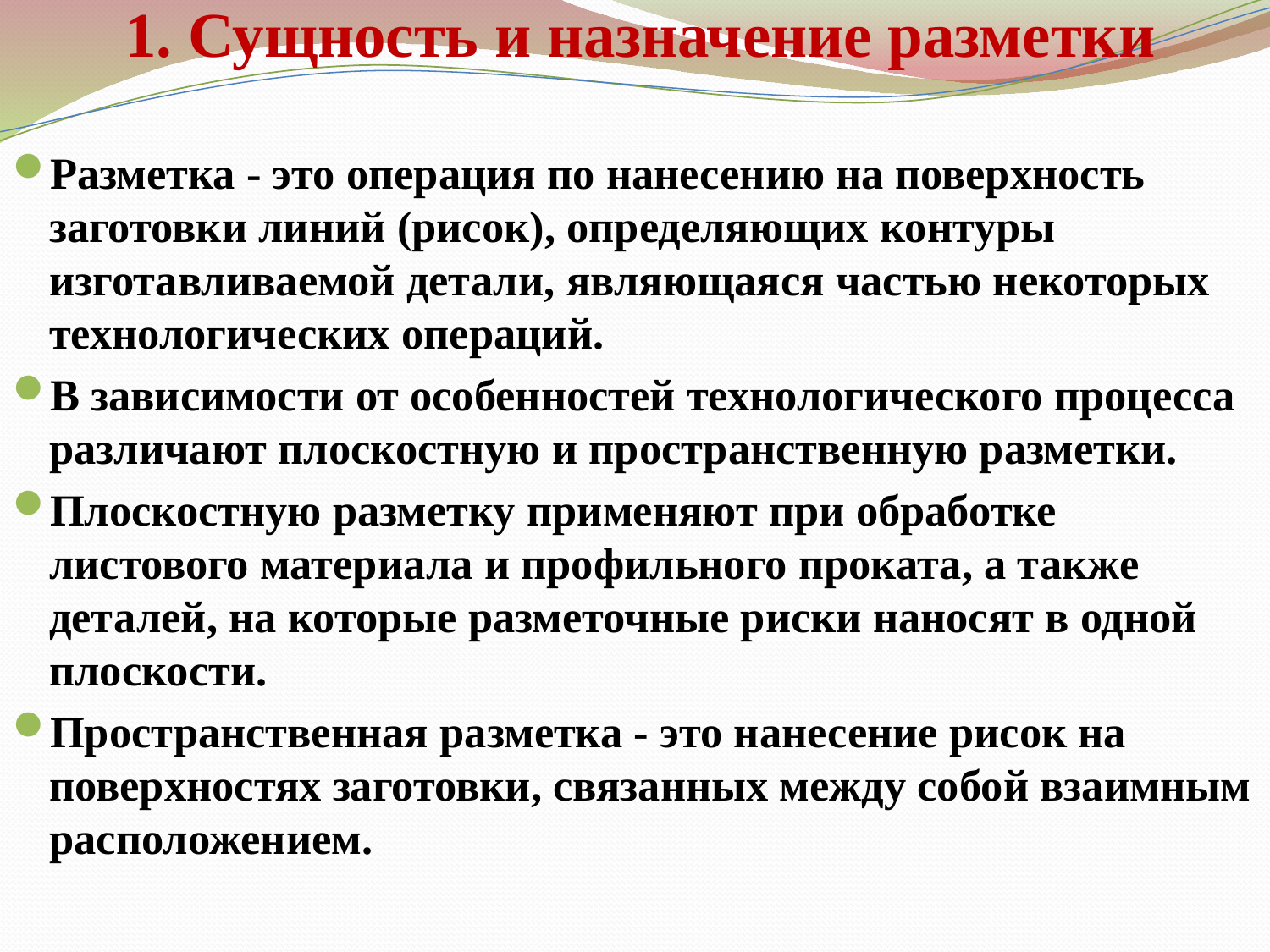

# 1. Сущность и назначение разметки
Разметка - это операция по нанесению на поверхность заготовки линий (рисок), определяющих контуры изготавливаемой детали, являющаяся частью некоторых технологических операций.
В зависимости от особенностей технологического процесса различают плоскостную и пространственную разметки.
Плоскостную разметку применяют при обработке листового материала и профильного проката, а также деталей, на которые разметочные риски наносят в одной плоскости.
Пространственная разметка - это нанесение рисок на поверхностях заготовки, связанных между собой взаимным расположением.